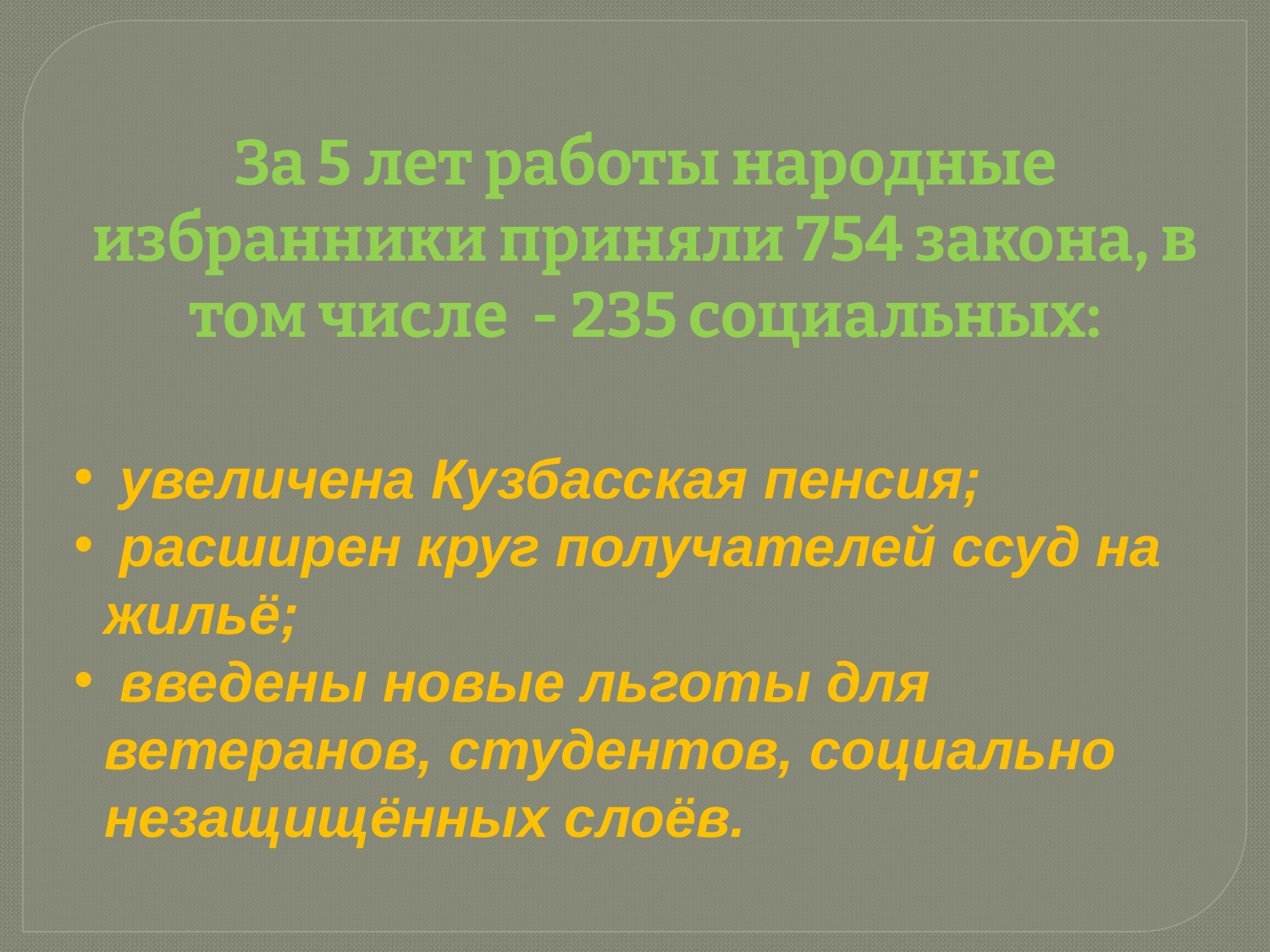

# За 5 лет работы народные избранники приняли 754 закона, в том числе  - 235 социальных:
 увеличена Кузбасская пенсия;
 расширен круг получателей ссуд на жильё;
 введены новые льготы для ветеранов, студентов, социально незащищённых слоёв.